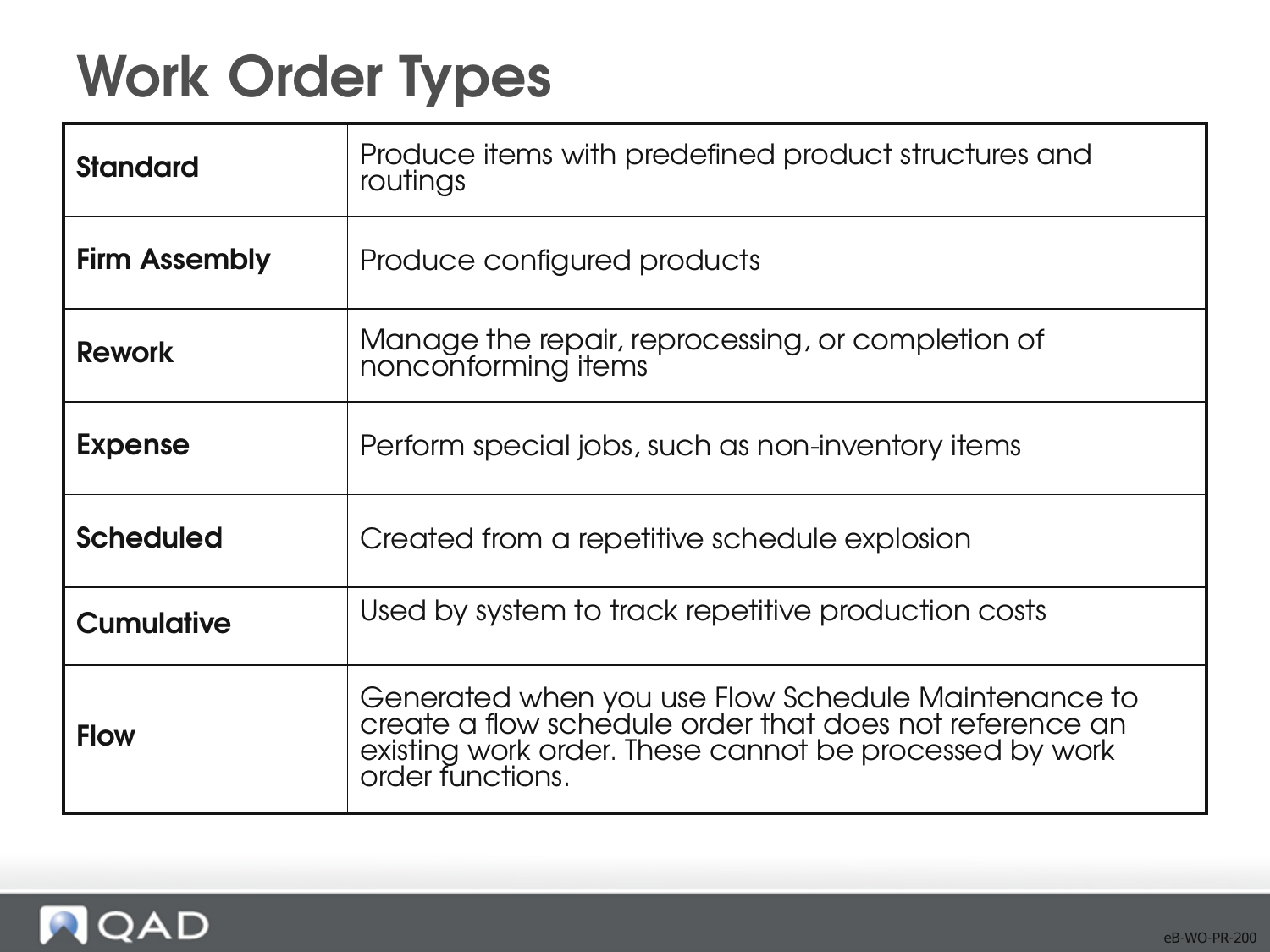

# Work Order Types
| Standard | Produce items with predefined product structures and routings |
| --- | --- |
| Firm Assembly | Produce configured products |
| Rework | Manage the repair, reprocessing, or completion of nonconforming items |
| Expense | Perform special jobs, such as non-inventory items |
| Scheduled | Created from a repetitive schedule explosion |
| Cumulative | Used by system to track repetitive production costs |
| Flow | Generated when you use Flow Schedule Maintenance to create a flow schedule order that does not reference an existing work order. These cannot be processed by work order functions. |
eB-WO-PR-200